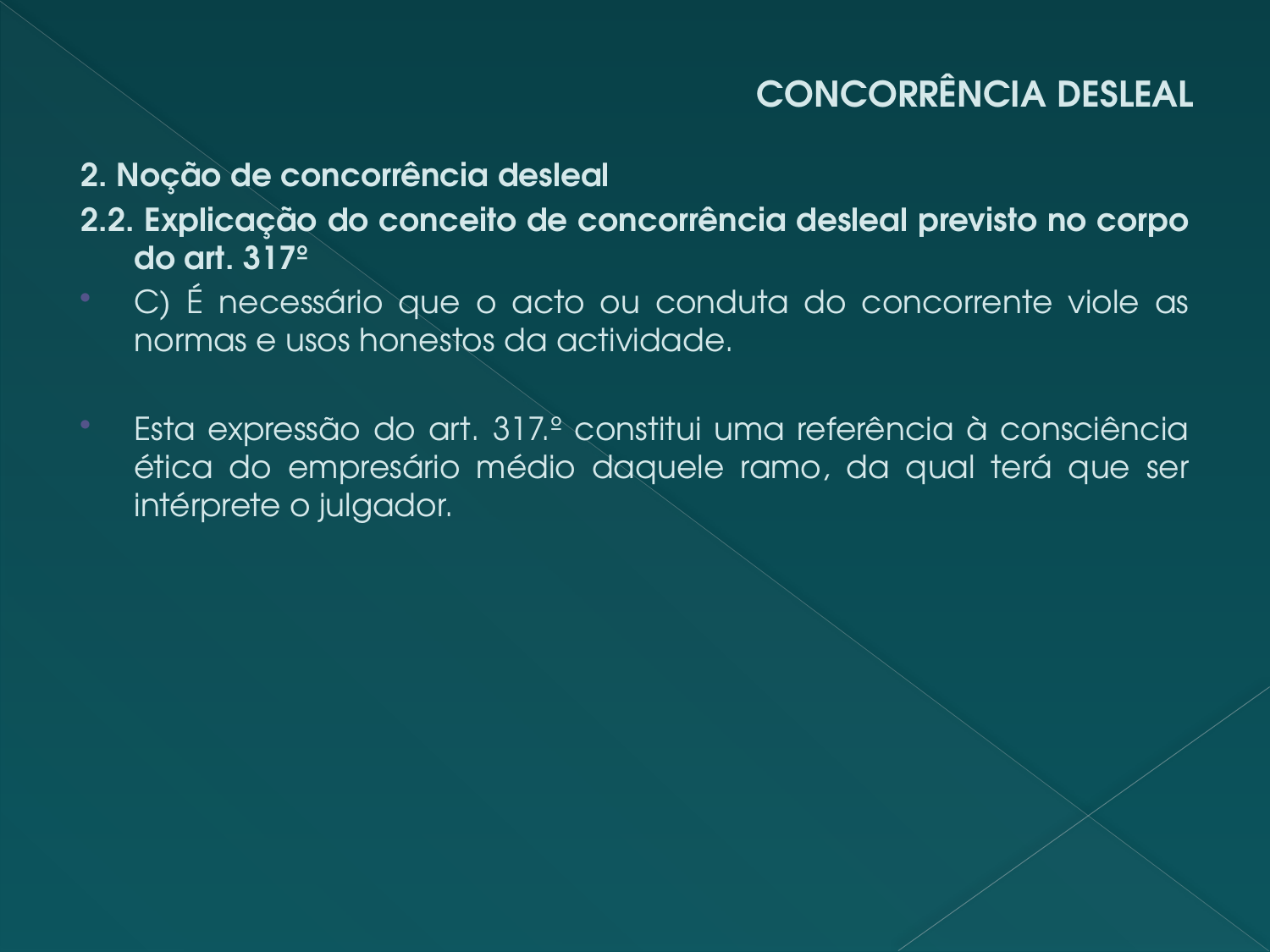

# CONCORRÊNCIA DESLEAL
2. Noção de concorrência desleal
2.2. Explicação do conceito de concorrência desleal previsto no corpo do art. 317º
C) É necessário que o acto ou conduta do concorrente viole as normas e usos honestos da actividade.

Esta expressão do art. 317.º constitui uma referência à consciência ética do empresário médio daquele ramo, da qual terá que ser intérprete o julgador.